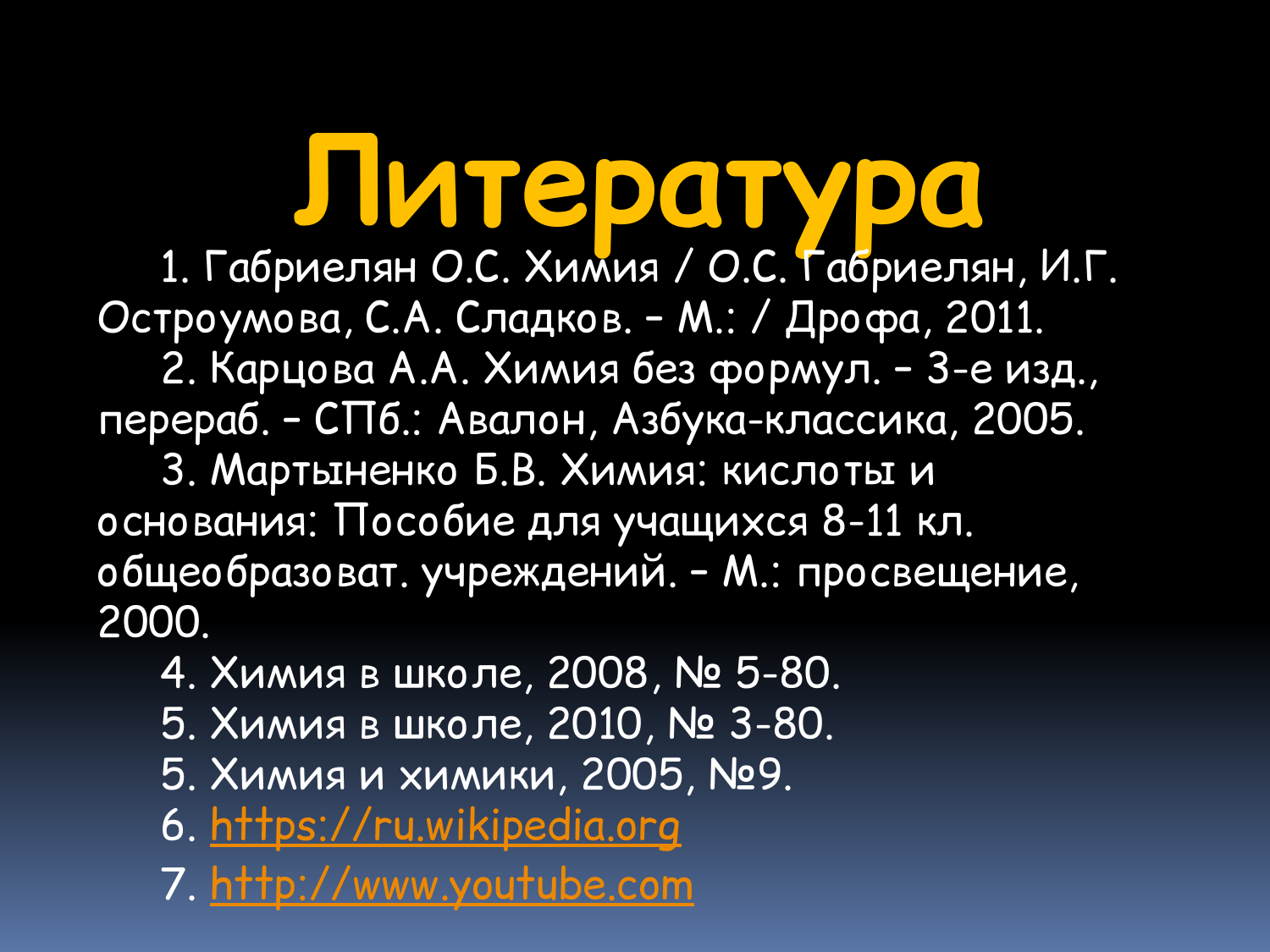

Литература
1. Габриелян О.С. Химия / О.С. Габриелян, И.Г. Остроумова, С.А. Сладков. – М.: / Дрофа, 2011.
2. Карцова А.А. Химия без формул. – 3-е изд., перераб. – СПб.: Авалон, Азбука-классика, 2005.
3. Мартыненко Б.В. Химия: кислоты и основания: Пособие для учащихся 8-11 кл. общеобразоват. учреждений. – М.: просвещение, 2000.
4. Химия в школе, 2008, № 5-80.
5. Химия в школе, 2010, № 3-80.
5. Химия и химики, 2005, №9.
6. https://ru.wikipedia.org
7. http://www.youtube.com